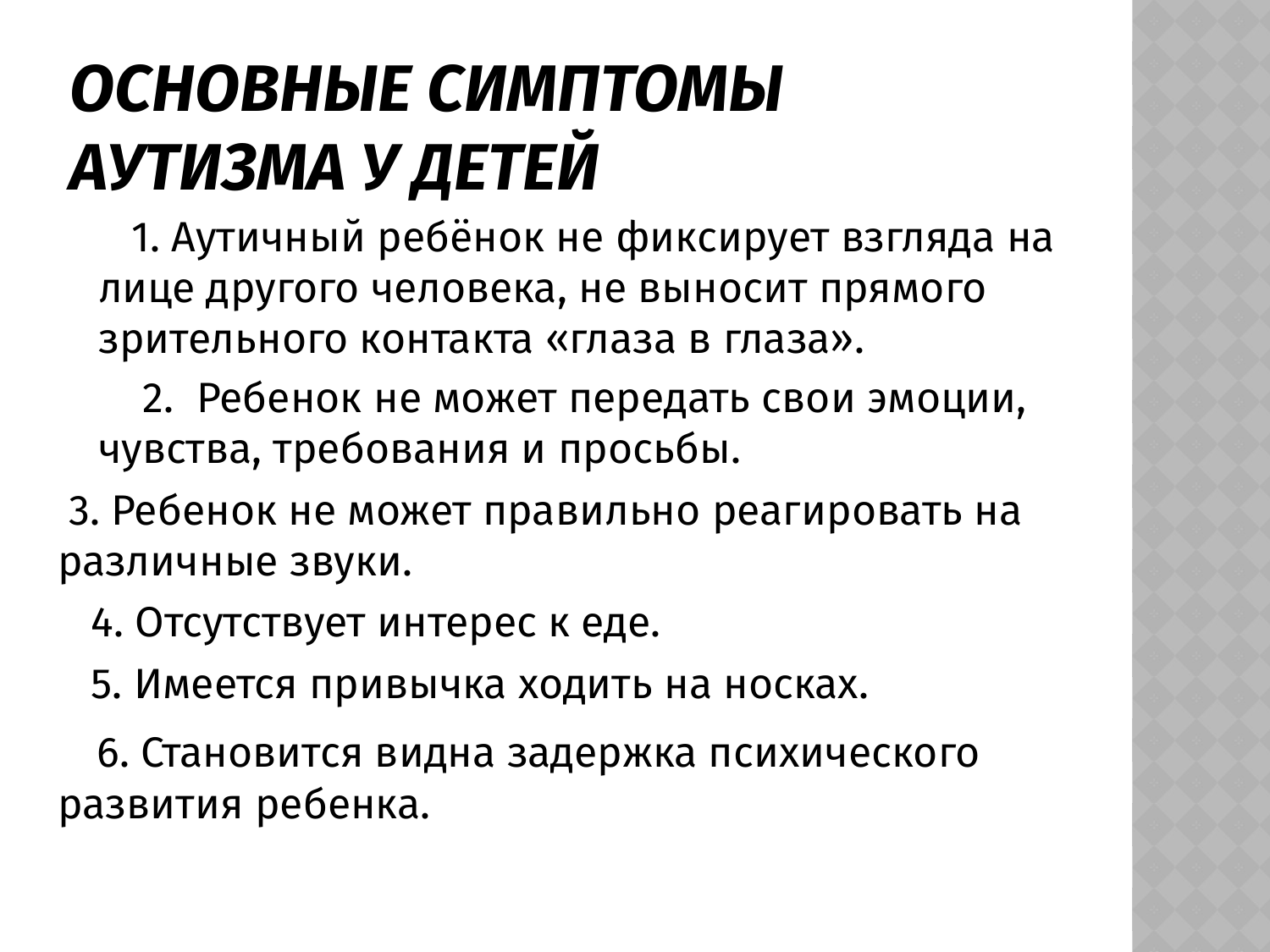

# Основные симптомы аутизма у детей
   1. Аутичный ребёнок не фиксирует взгляда на лице другого человека, не выносит прямого зрительного контакта «глаза в глаза».
    2.  Ребенок не может передать свои эмоции, чувства, требования и просьбы.
 3. Ребенок не может правильно реагировать на различные звуки.
   4. Отсутствует интерес к еде.
   5. Имеется привычка ходить на носках.
   6. Становится видна задержка психического развития ребенка.